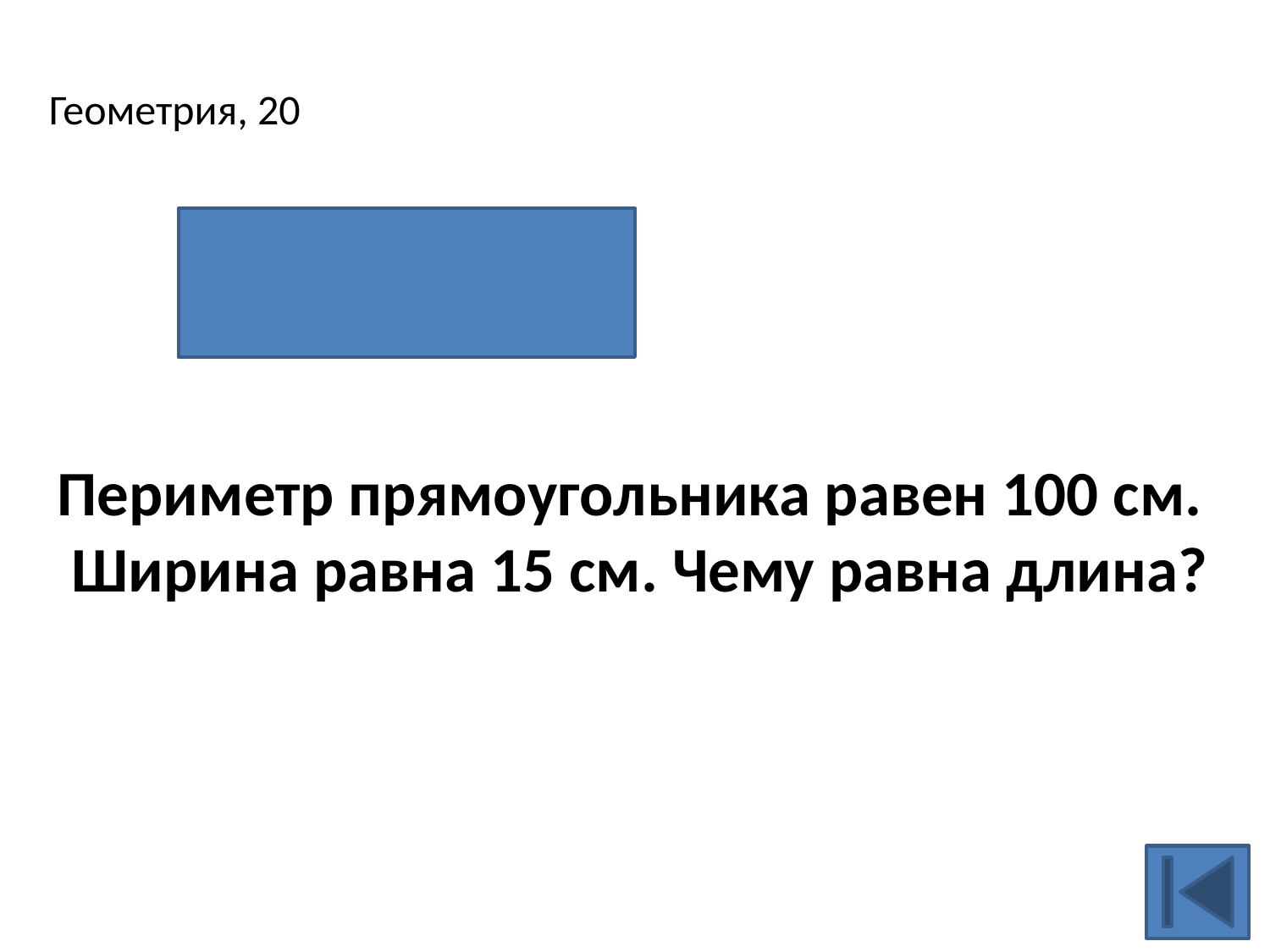

Геометрия, 20

Периметр прямоугольника равен 100 см.
 Ширина равна 15 см. Чему равна длина?